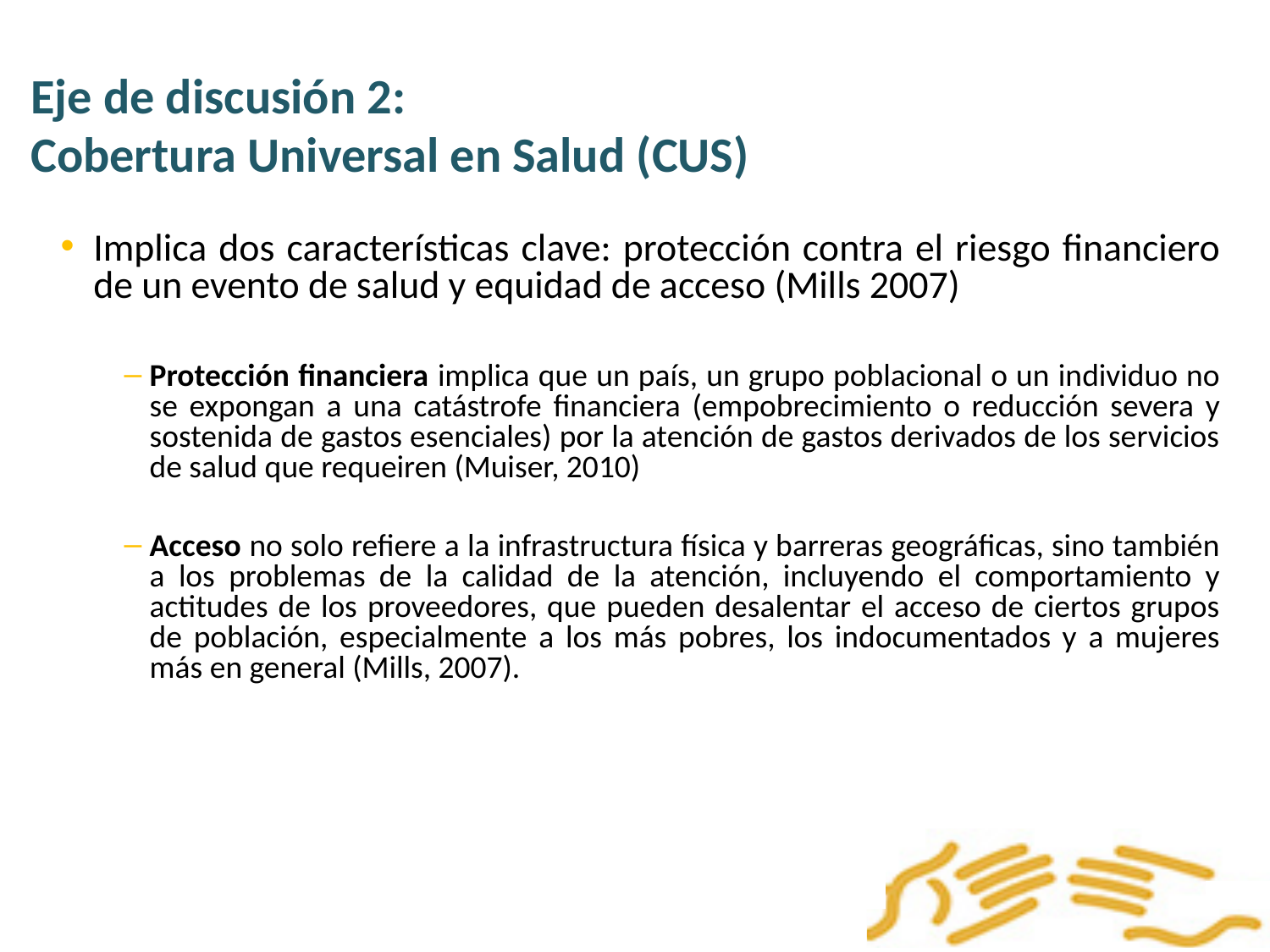

Eje de discusión 2:
Cobertura Universal en Salud (CUS)
Implica dos características clave: protección contra el riesgo financiero de un evento de salud y equidad de acceso (Mills 2007)

Protección financiera implica que un país, un grupo poblacional o un individuo no se expongan a una catástrofe financiera (empobrecimiento o reducción severa y sostenida de gastos esenciales) por la atención de gastos derivados de los servicios de salud que requeiren (Muiser, 2010)

Acceso no solo refiere a la infrastructura física y barreras geográficas, sino también a los problemas de la calidad de la atención, incluyendo el comportamiento y actitudes de los proveedores, que pueden desalentar el acceso de ciertos grupos de población, especialmente a los más pobres, los indocumentados y a mujeres más en general (Mills, 2007).